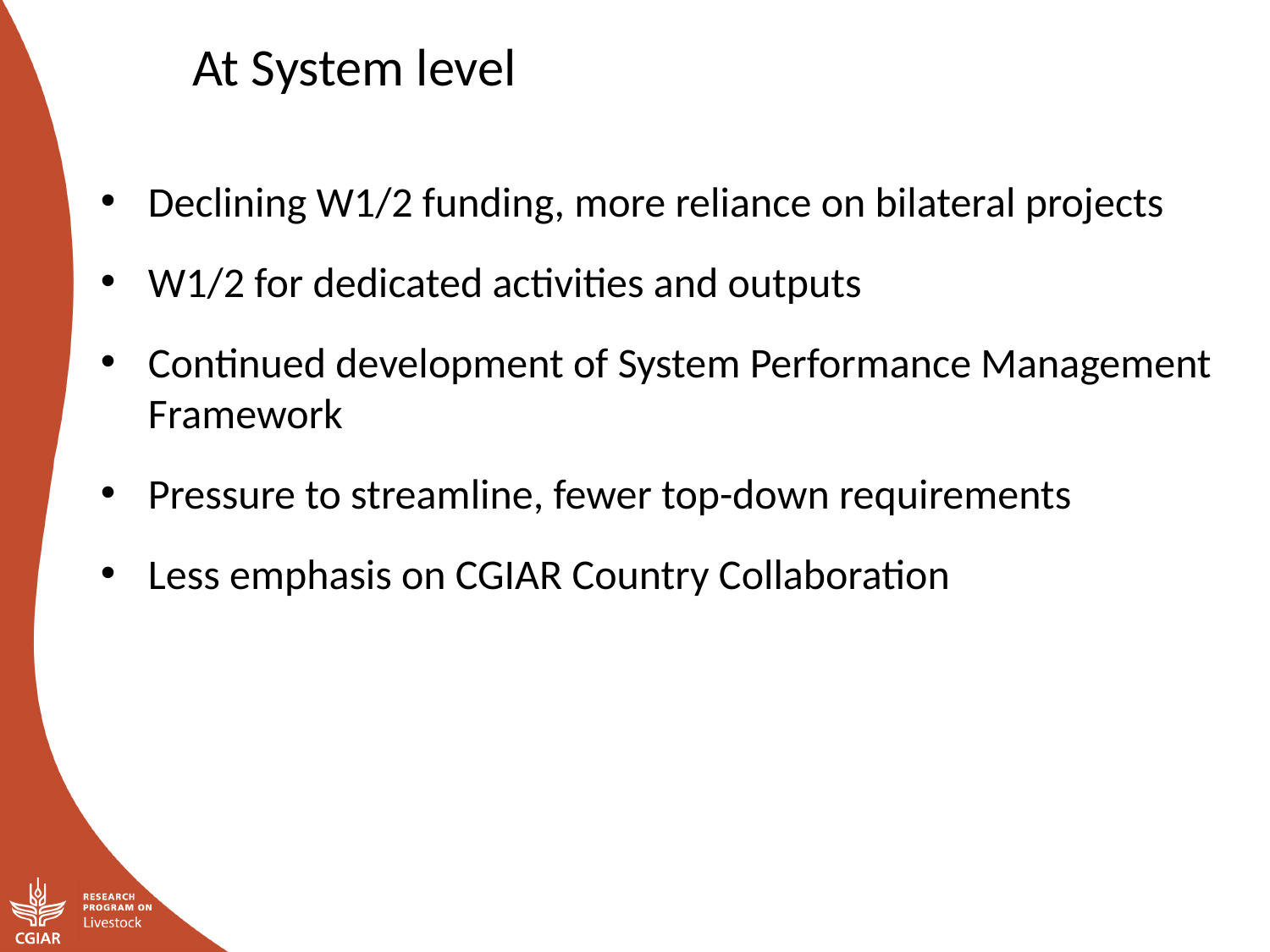

At System level
Declining W1/2 funding, more reliance on bilateral projects
W1/2 for dedicated activities and outputs
Continued development of System Performance Management Framework
Pressure to streamline, fewer top-down requirements
Less emphasis on CGIAR Country Collaboration